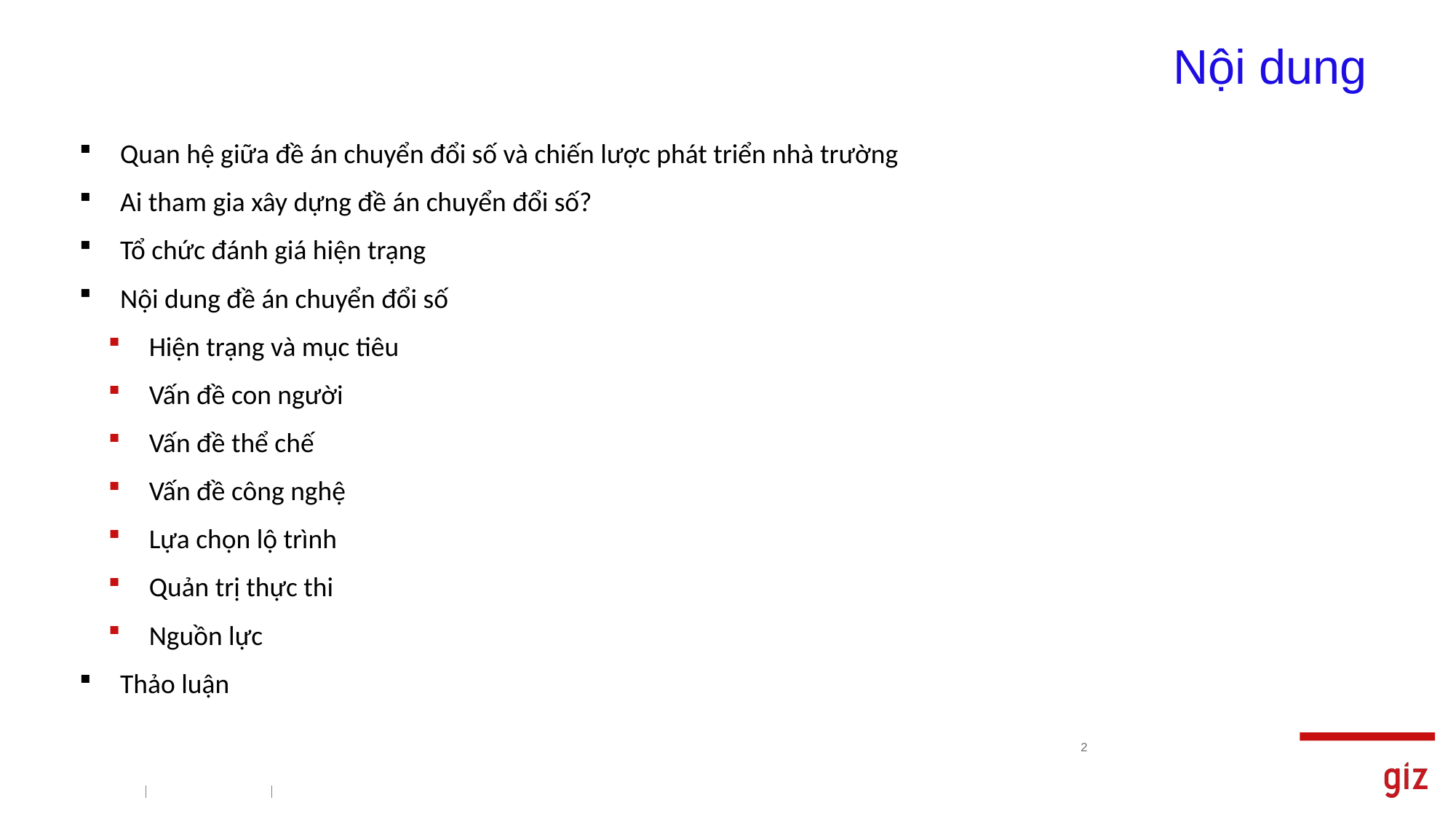

# Nội dung
Quan hệ giữa đề án chuyển đổi số và chiến lược phát triển nhà trường
Ai tham gia xây dựng đề án chuyển đổi số?
Tổ chức đánh giá hiện trạng
Nội dung đề án chuyển đổi số
Hiện trạng và mục tiêu
Vấn đề con người
Vấn đề thể chế
Vấn đề công nghệ
Lựa chọn lộ trình
Quản trị thực thi
Nguồn lực
Thảo luận

2